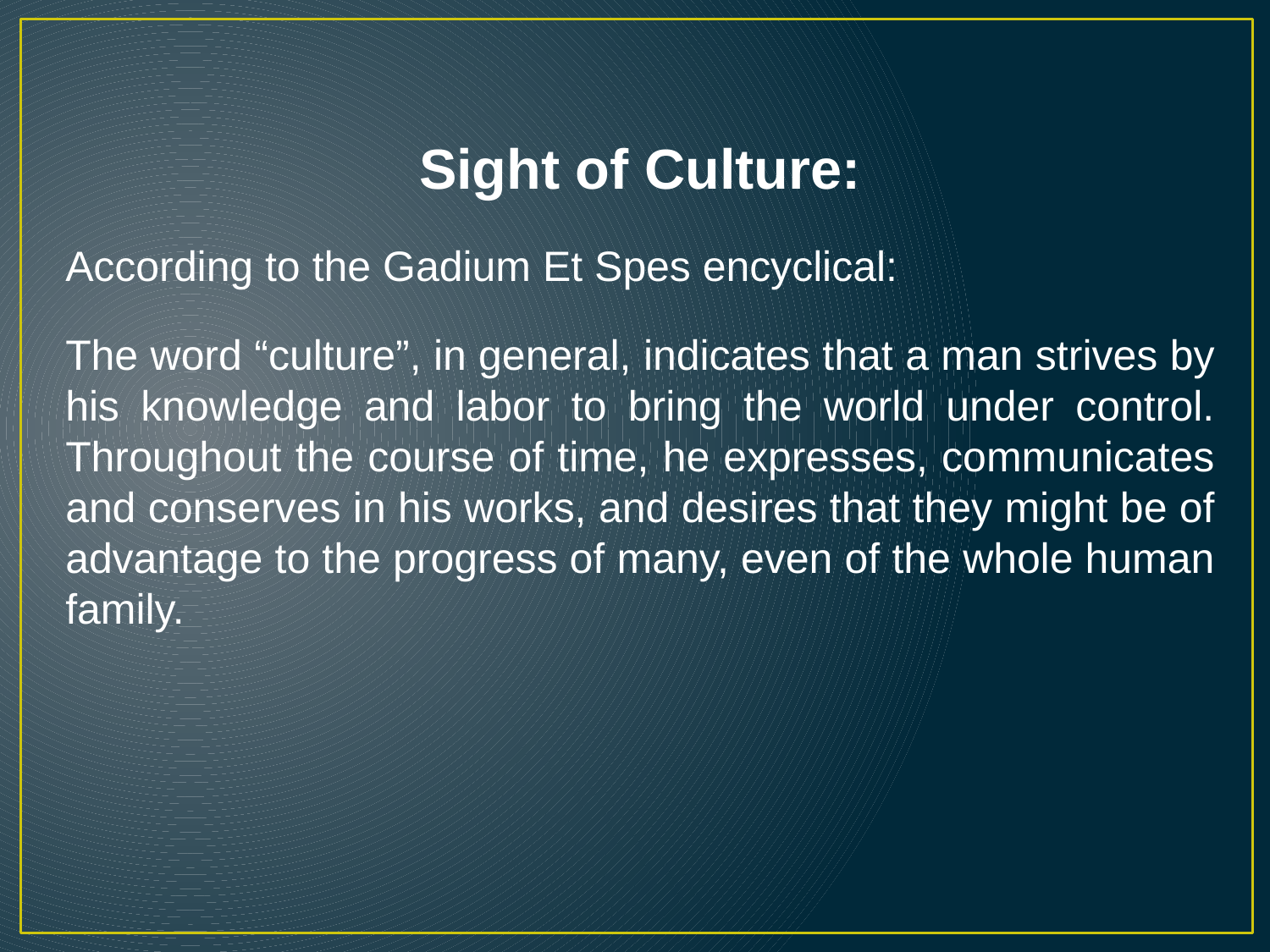

Sight of Culture:

According to the Gadium Et Spes encyclical:

The word “culture”, in general, indicates that a man strives by his knowledge and labor to bring the world under control. Throughout the course of time, he expresses, communicates and conserves in his works, and desires that they might be of advantage to the progress of many, even of the whole human family.